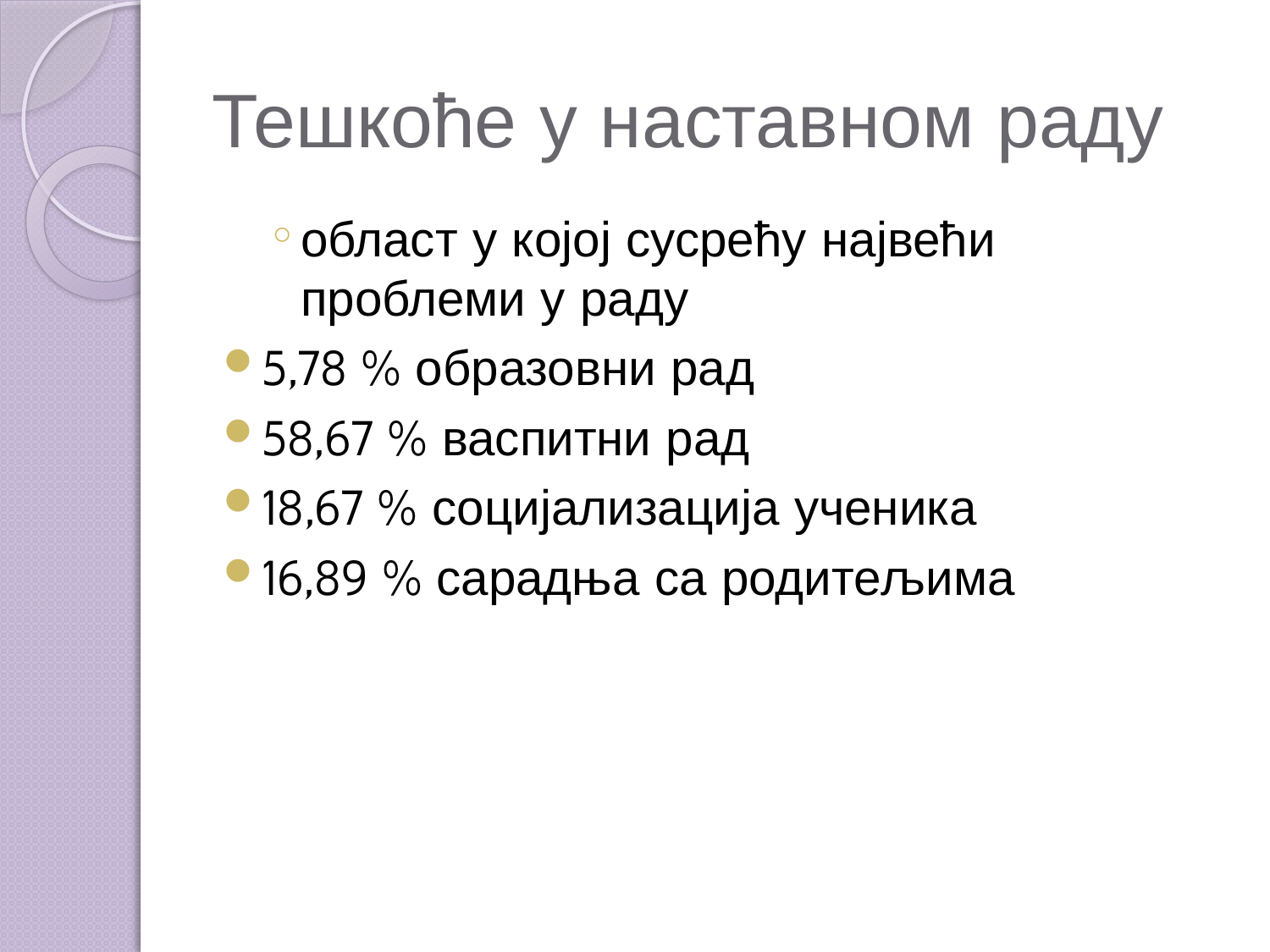

# Тешкоће у наставном раду
област у којој сусрећу највећи проблеми у раду
5,78 % образовни рад
58,67 % васпитни рад
18,67 % социјализација ученика
16,89 % сарадња са родитељима